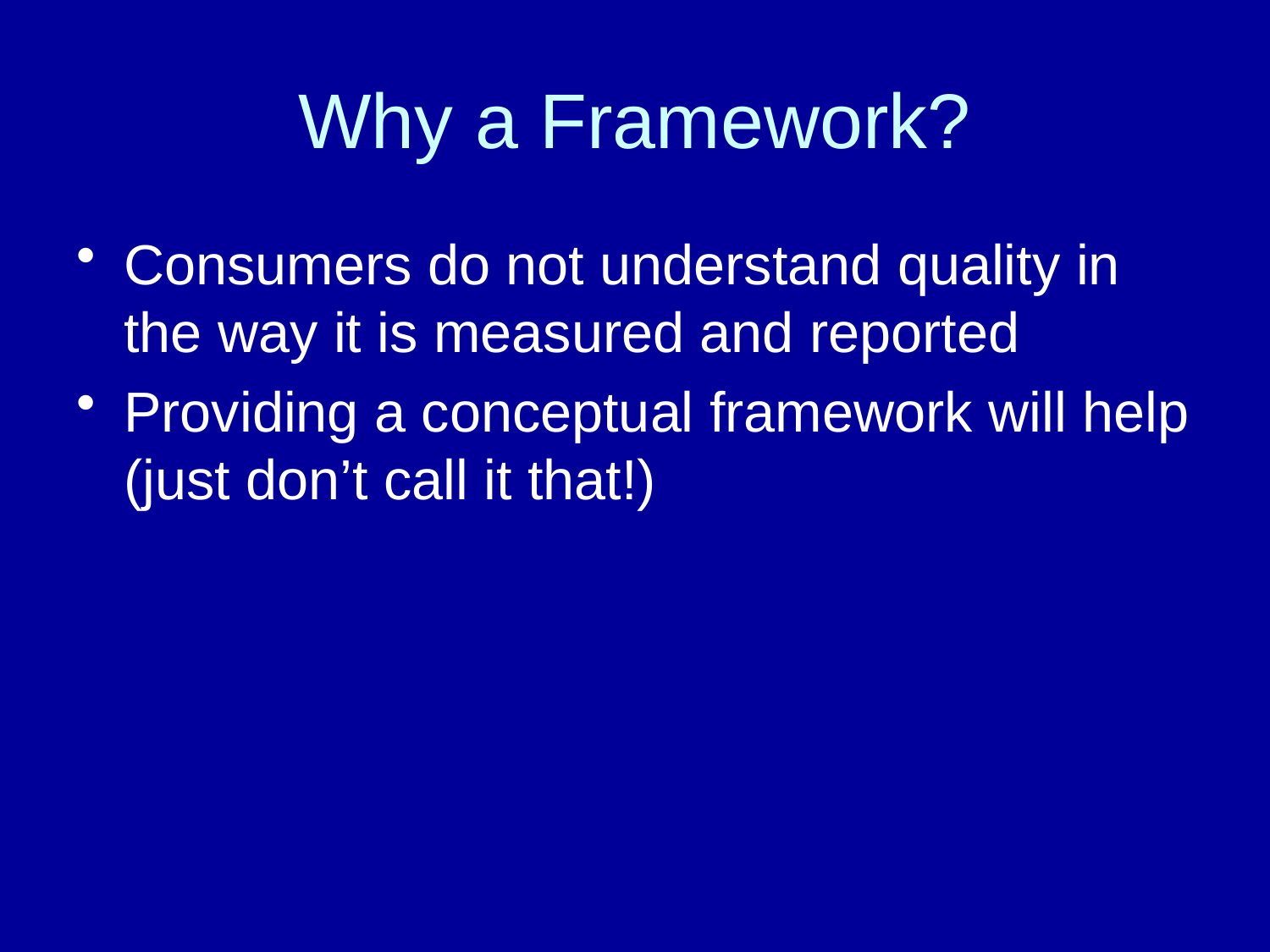

# Why a Framework?
Consumers do not understand quality in the way it is measured and reported
Providing a conceptual framework will help (just don’t call it that!)